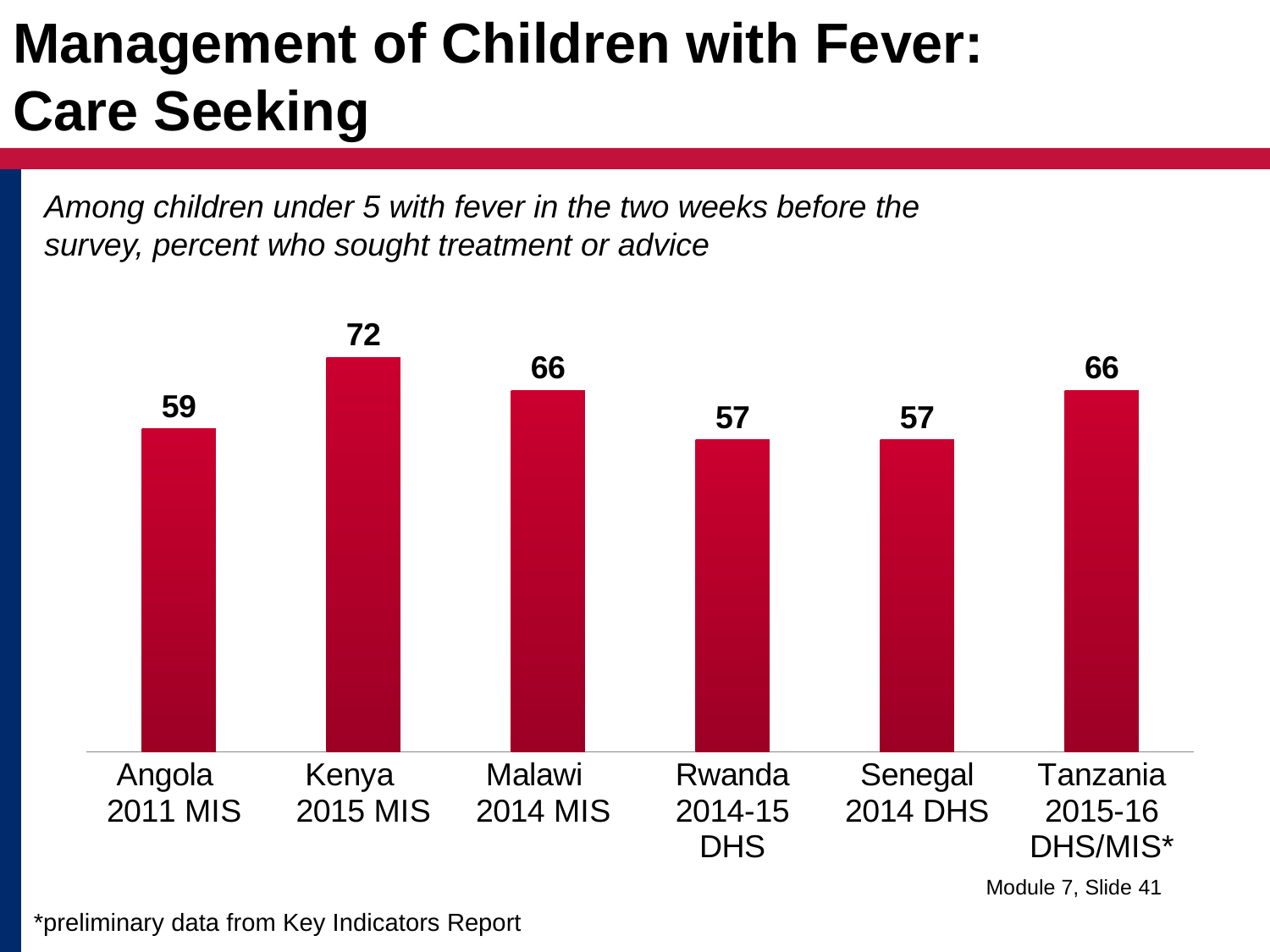

# Management of Children with Fever: Care Seeking
Among children under 5 with fever in the two weeks before the survey, percent who sought treatment or advice

### Chart

| Category | Column2 |
|---|---|
| Angola    2011 MIS  | 59.0 |
| Kenya    2015 MIS | 72.0 |
| Malawi    2014 MIS  | 66.0 |
| Rwanda 2014-15 DHS | 57.0 |
| Senegal 2014 DHS | 57.0 |
| Tanzania 2015-16 DHS/MIS* | 66.0 |
Module 7, Slide 41
*preliminary data from Key Indicators Report